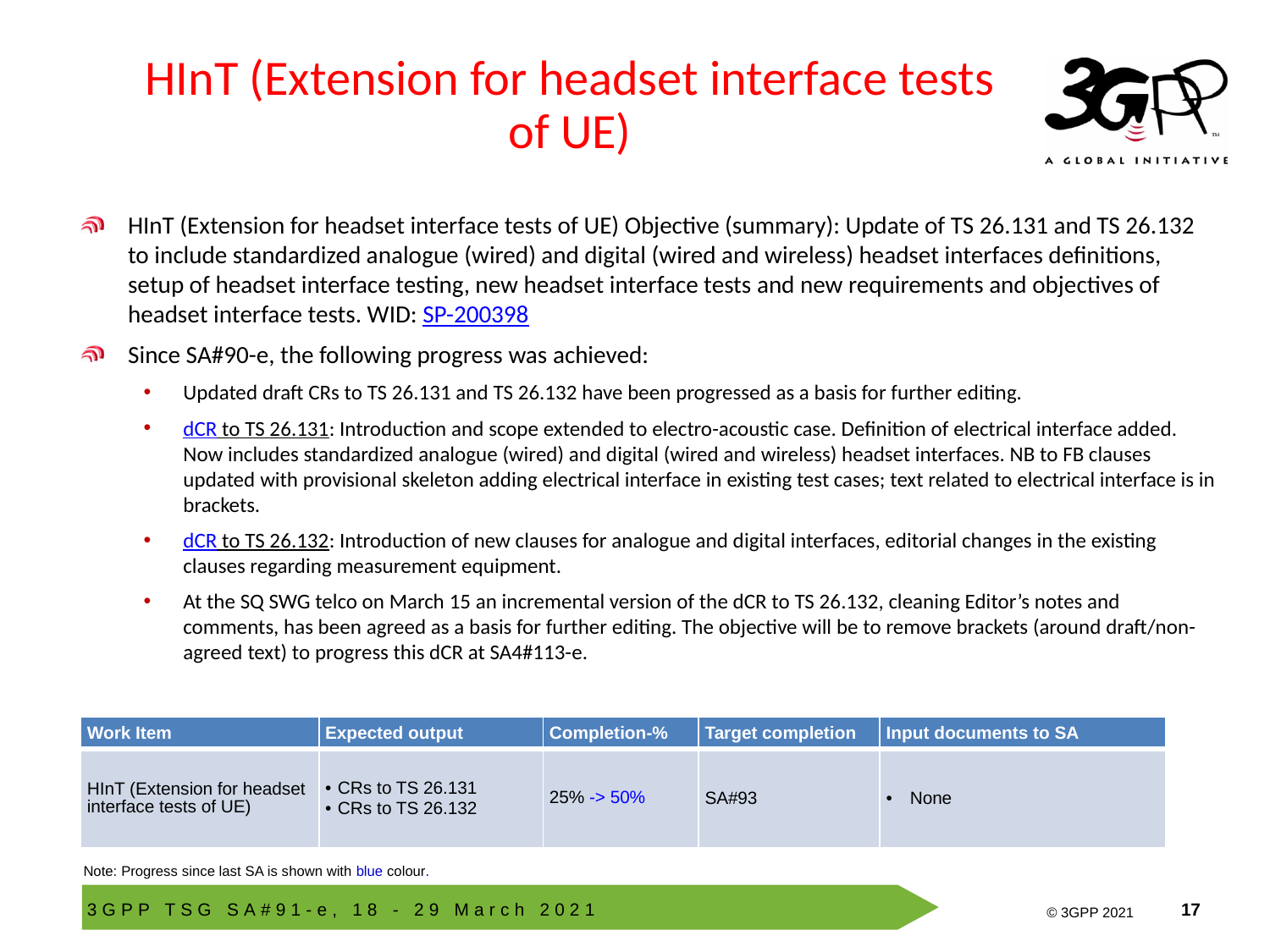

# HInT (Extension for headset interface tests of UE)
HInT (Extension for headset interface tests of UE) Objective (summary): Update of TS 26.131 and TS 26.132 to include standardized analogue (wired) and digital (wired and wireless) headset interfaces definitions, setup of headset interface testing, new headset interface tests and new requirements and objectives of headset interface tests. WID: SP-200398
Since SA#90-e, the following progress was achieved:
Updated draft CRs to TS 26.131 and TS 26.132 have been progressed as a basis for further editing.
dCR to TS 26.131: Introduction and scope extended to electro-acoustic case. Definition of electrical interface added. Now includes standardized analogue (wired) and digital (wired and wireless) headset interfaces. NB to FB clauses updated with provisional skeleton adding electrical interface in existing test cases; text related to electrical interface is in brackets.
dCR to TS 26.132: Introduction of new clauses for analogue and digital interfaces, editorial changes in the existing clauses regarding measurement equipment.
At the SQ SWG telco on March 15 an incremental version of the dCR to TS 26.132, cleaning Editor’s notes and comments, has been agreed as a basis for further editing. The objective will be to remove brackets (around draft/non-agreed text) to progress this dCR at SA4#113-e.

| Work Item | Expected output | Completion-% | Target completion | Input documents to SA |
| --- | --- | --- | --- | --- |
| HInT (Extension for headset interface tests of UE) | CRs to TS 26.131 CRs to TS 26.132 | 25% -> 50% | SA#93 | None |
Note: Progress since last SA is shown with blue colour.